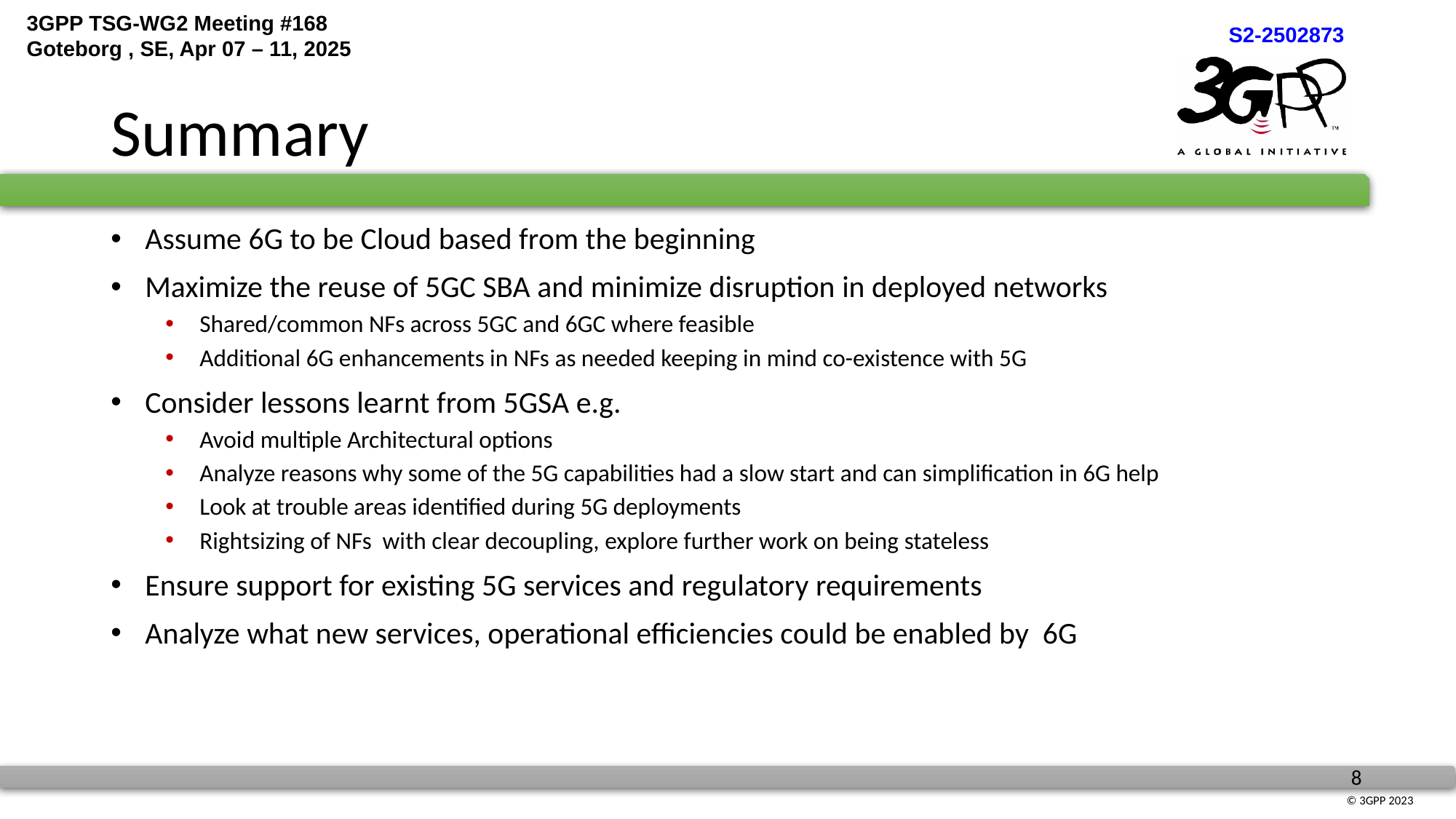

# Summary
Assume 6G to be Cloud based from the beginning
Maximize the reuse of 5GC SBA and minimize disruption in deployed networks
Shared/common NFs across 5GC and 6GC where feasible
Additional 6G enhancements in NFs as needed keeping in mind co-existence with 5G
Consider lessons learnt from 5GSA e.g.
Avoid multiple Architectural options
Analyze reasons why some of the 5G capabilities had a slow start and can simplification in 6G help
Look at trouble areas identified during 5G deployments
Rightsizing of NFs  with clear decoupling, explore further work on being stateless
Ensure support for existing 5G services and regulatory requirements
Analyze what new services, operational efficiencies could be enabled by  6G